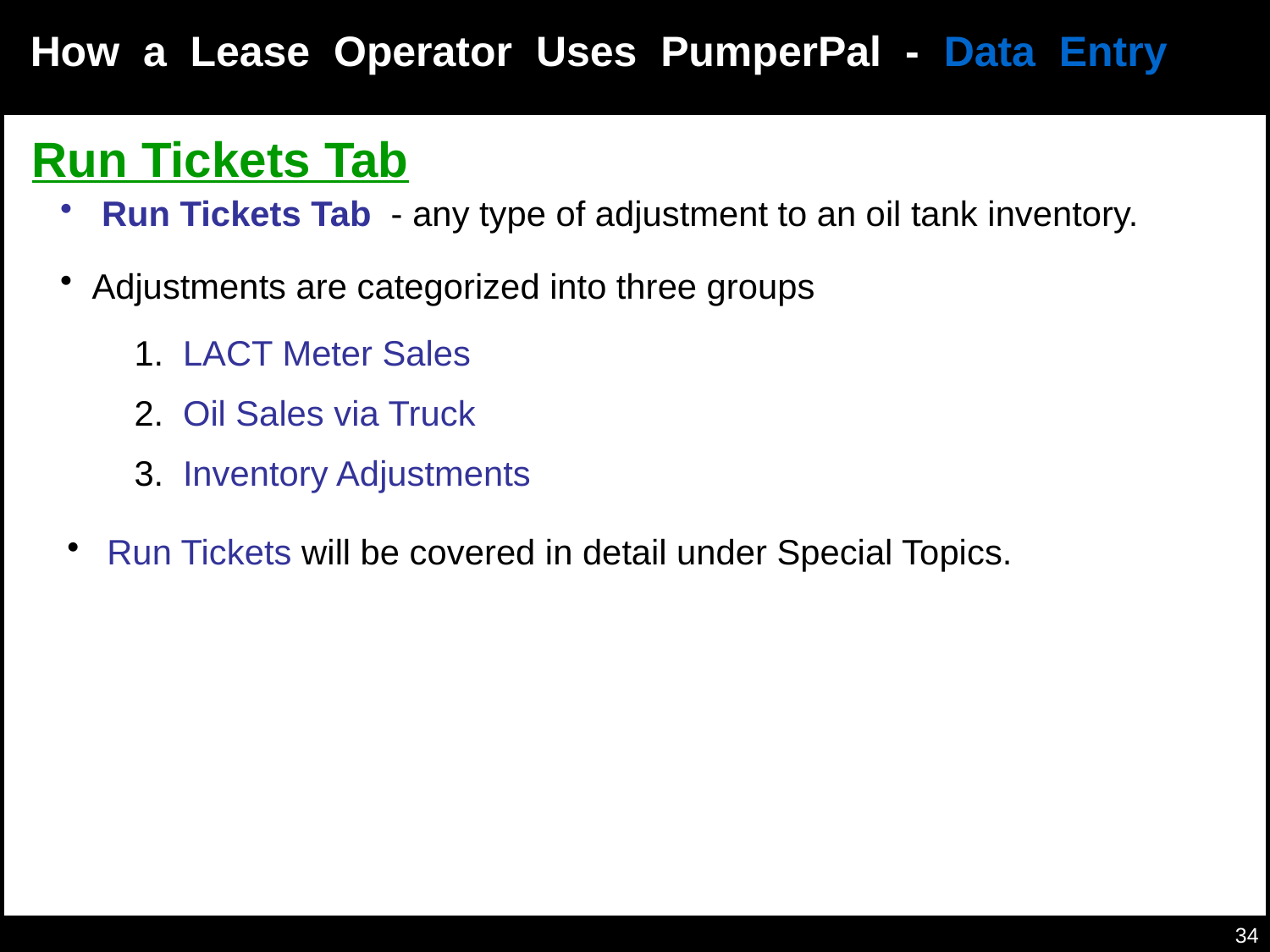

Run Tickets
How  a  Lease  Operator  Uses  PumperPal  -  Data  Entry
Run Tickets Tab
 Run Tickets Tab  - any type of adjustment to an oil tank inventory.
Adjustments are categorized into three groups
1.  LACT Meter Sales
2.  Oil Sales via Truck
3.  Inventory Adjustments
 Run Tickets will be covered in detail under Special Topics.